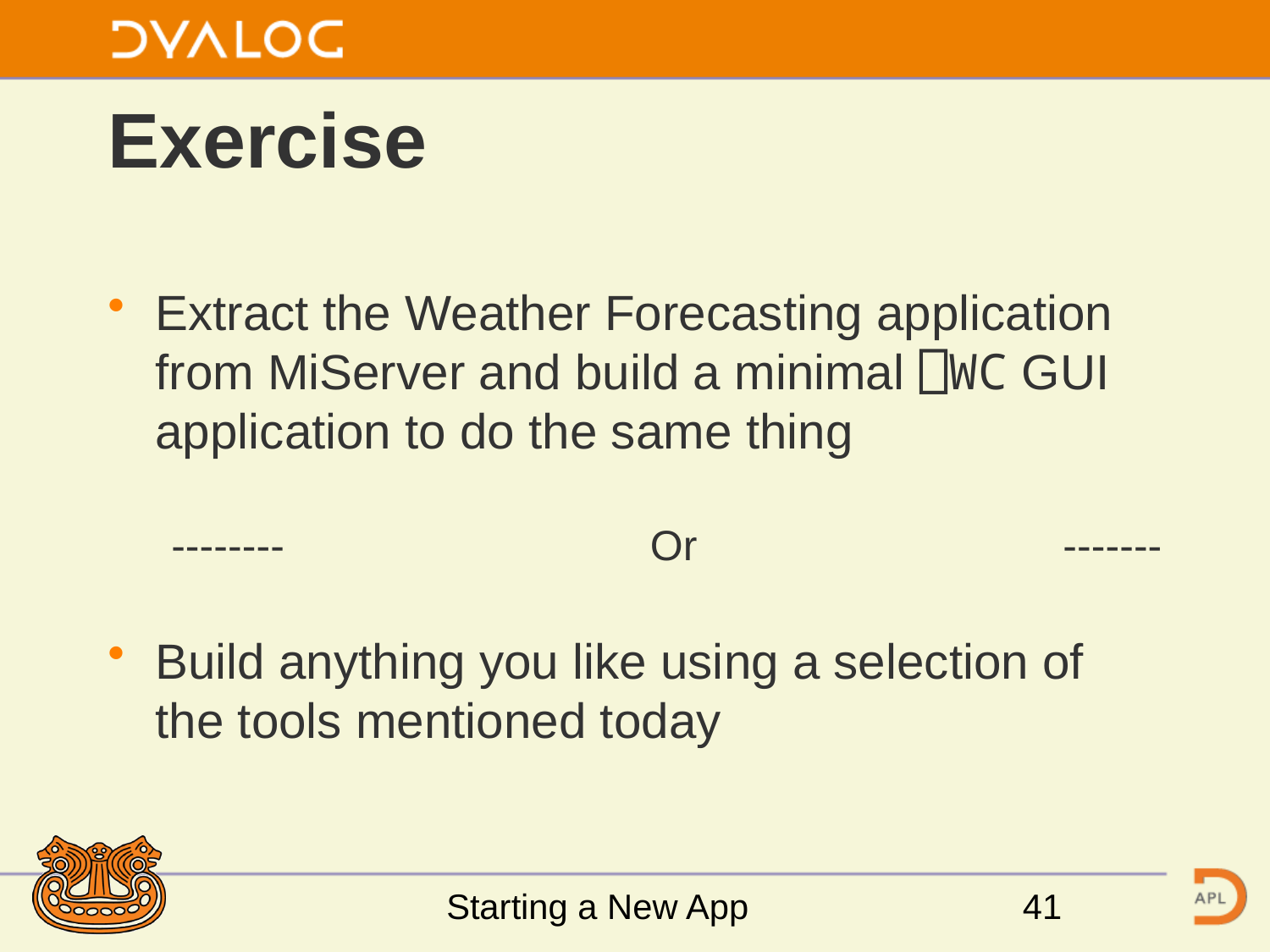

# Exercise
Extract the Weather Forecasting application from MiServer and build a minimal ⎕WC GUI application to do the same thing
-------- Or -------
Build anything you like using a selection of the tools mentioned today

Starting a New App
41